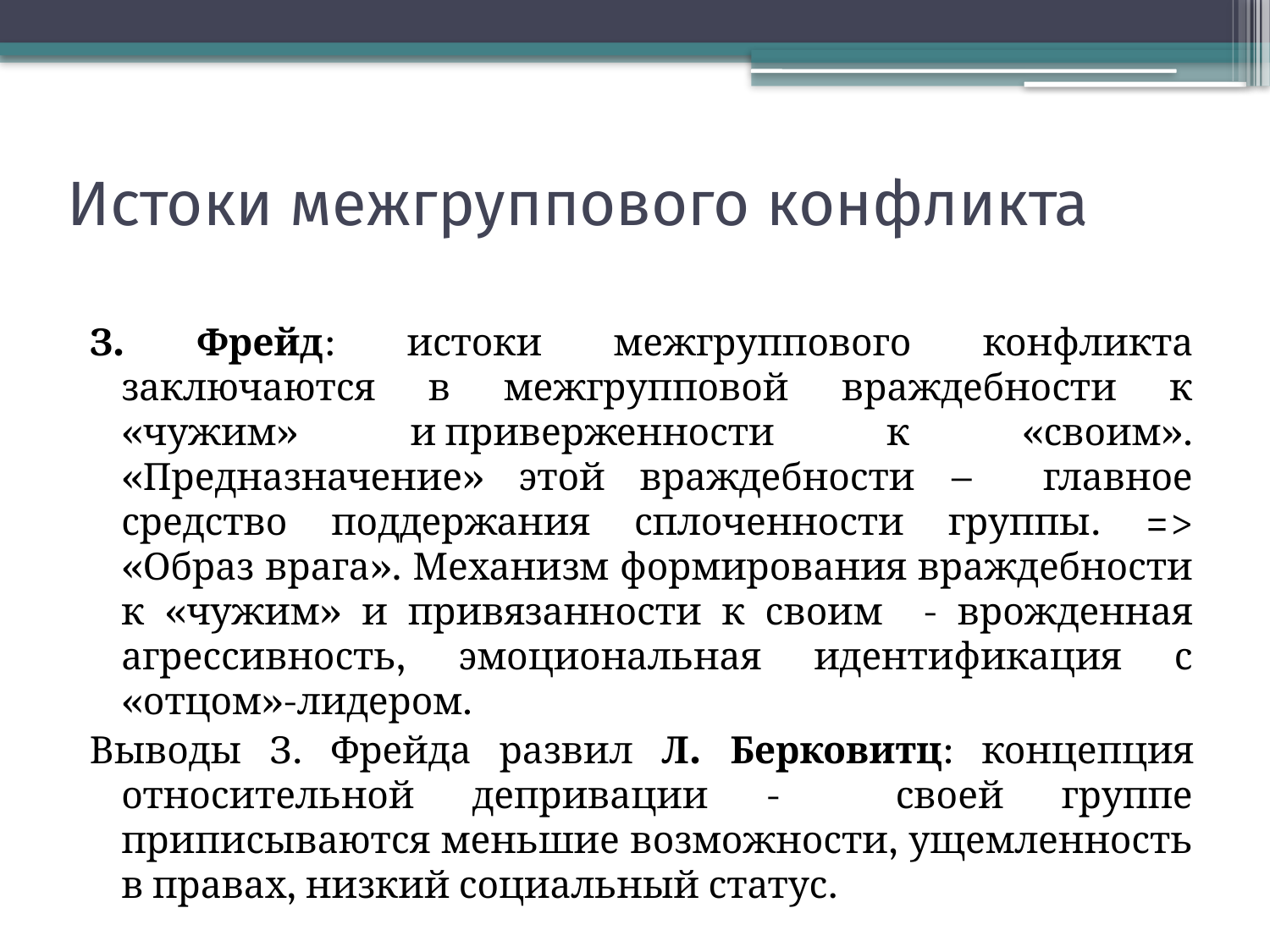

# Истоки межгруппового конфликта
З. Фрейд: истоки межгруппового конфликта заключаются в межгрупповой враждебности к «чужим» и приверженности к «своим». «Предназначение» этой враждебности –  главное средство поддержания сплоченности группы. => «Образ врага». Механизм формирования враждебности к «чужим» и привязанности к своим  - врожденная агрессивность, эмоциональная идентификация с «отцом»-лидером.
Выводы З. Фрейда развил Л. Берковитц: концепция относительной депривации -  своей группе приписываются меньшие возможности, ущемленность в правах, низкий социальный статус.